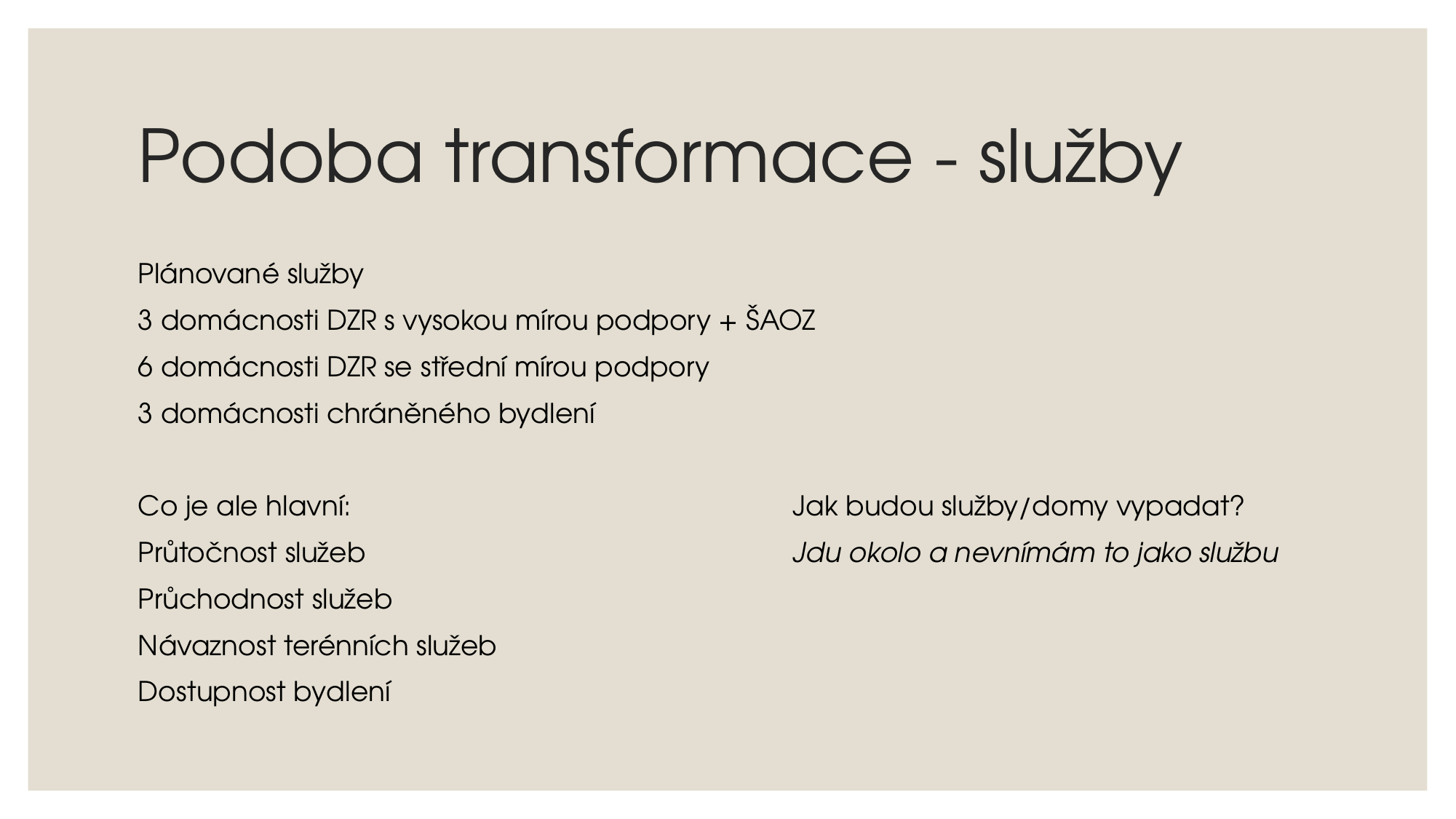

# Podoba transformace - služby
Plánované služby
3 domácnosti DZR s vysokou mírou podpory + ŠAOZ
6 domácnosti DZR se střední mírou podpory
3 domácnosti chráněného bydlení

Co je ale hlavní:					Jak budou služby/domy vypadat?
Průtočnost služeb 				Jdu okolo a nevnímám to jako službu
Průchodnost služeb
Návaznost terénních služeb
Dostupnost bydlení